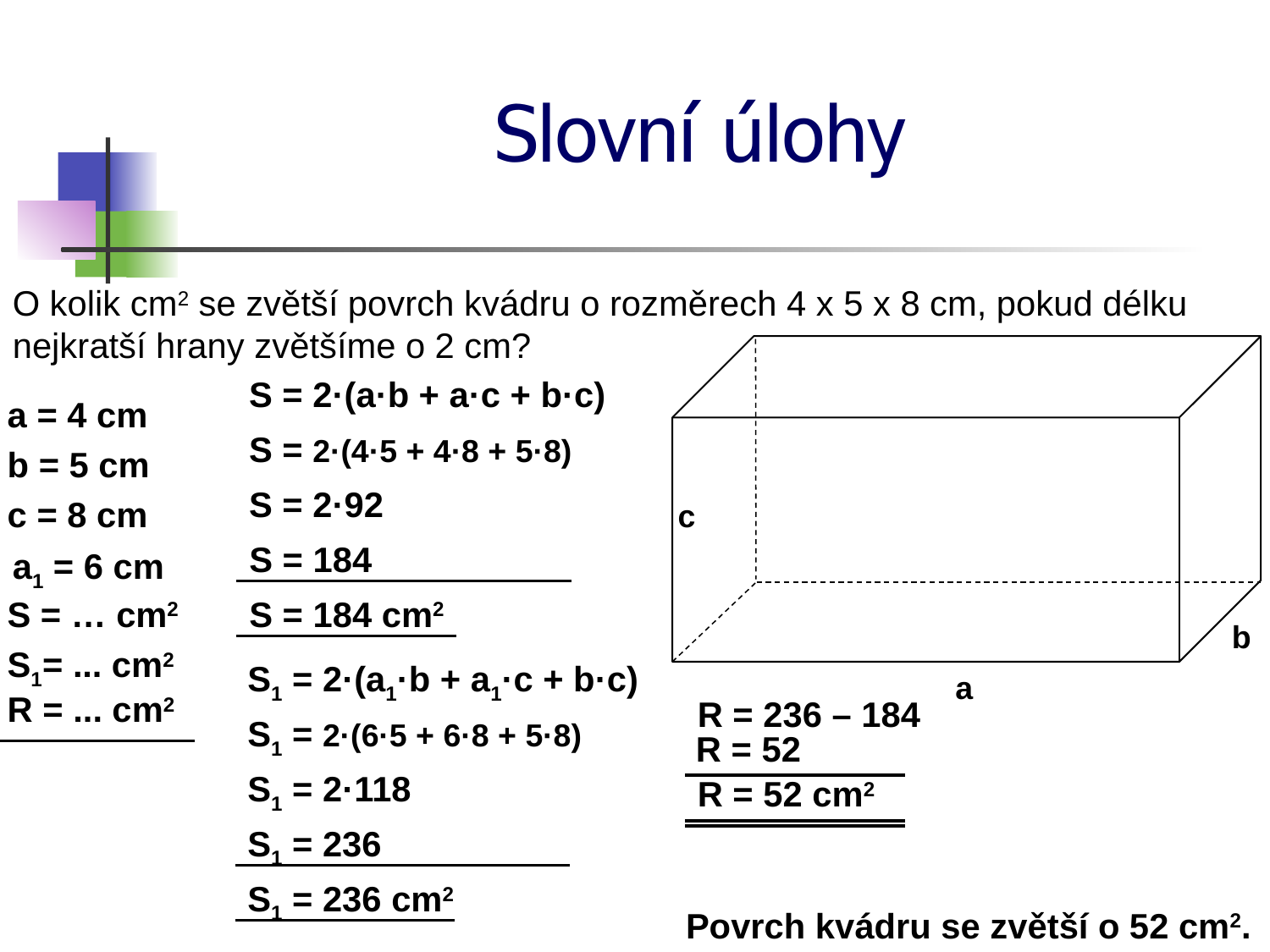

# Slovní úlohy
O kolik cm2 se zvětší povrch kvádru o rozměrech 4 x 5 x 8 cm, pokud délku nejkratší hrany zvětšíme o 2 cm?

S = 2·(a·b + a·c + b·c)
a = 4 cm
S = 2·(4·5 + 4·8 + 5·8)
b = 5 cm
S = 2·92
c = 8 cm
c
S = 184
a1 = 6 cm
S = 184 cm2
S = … cm2
b
S1= ... cm2
S1 = 2·(a1·b + a1·c + b·c)
a
R = ... cm2
R = 236 – 184
S1 = 2·(6·5 + 6·8 + 5·8)
R = 52
S1 = 2·118
R = 52 cm2
S1 = 236
S1 = 236 cm2
Povrch kvádru se zvětší o 52 cm2.